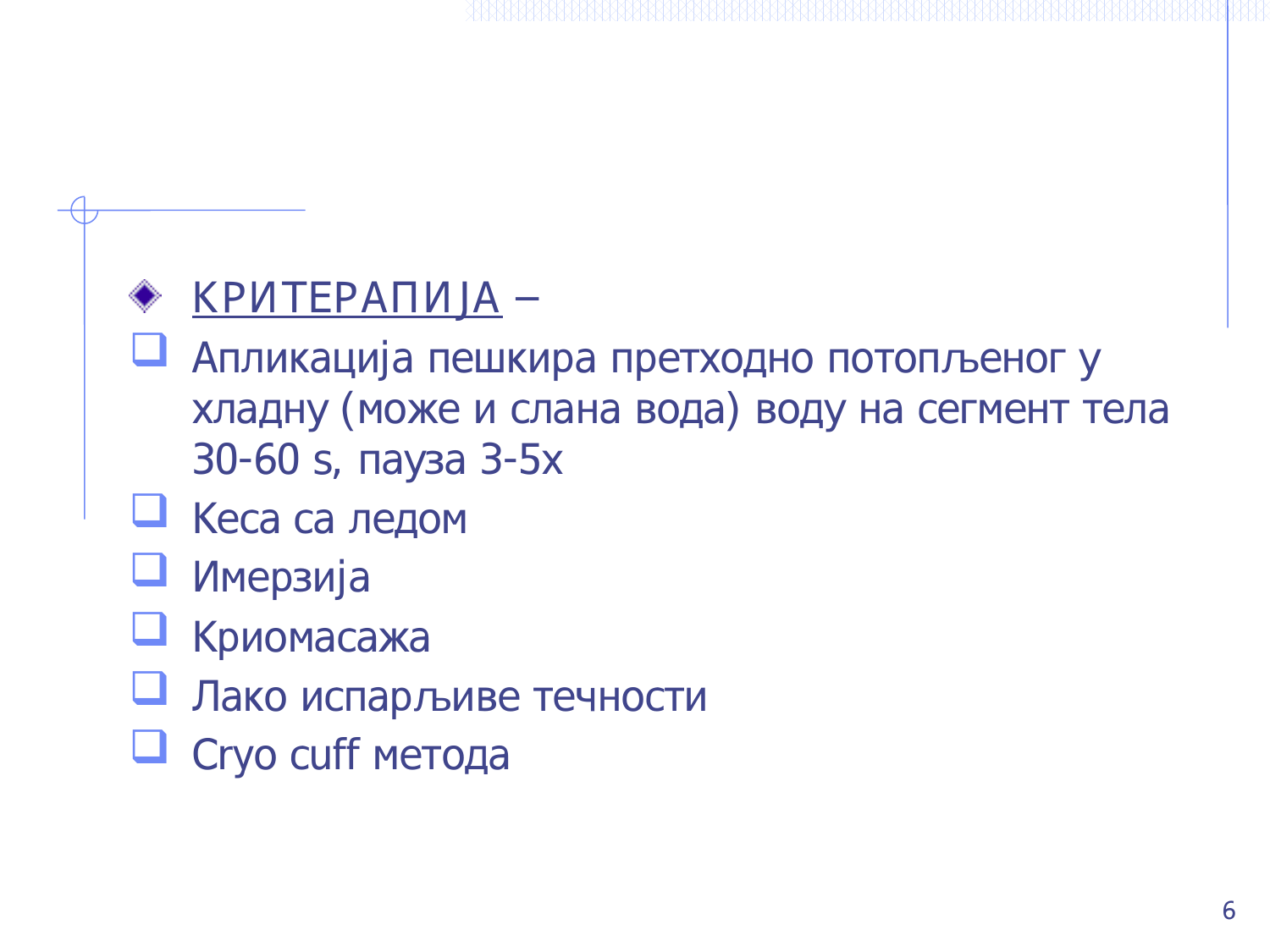

#
КРИТЕРАПИЈА –
Апликација пешкира претходно потопљеног у хладну (може и слана вода) воду на сегмент тела 30-60 s, пауза 3-5x
Кеса са ледом
Имерзија
Криомасажа
Лако испарљиве течности
Cryo cuff метода

6